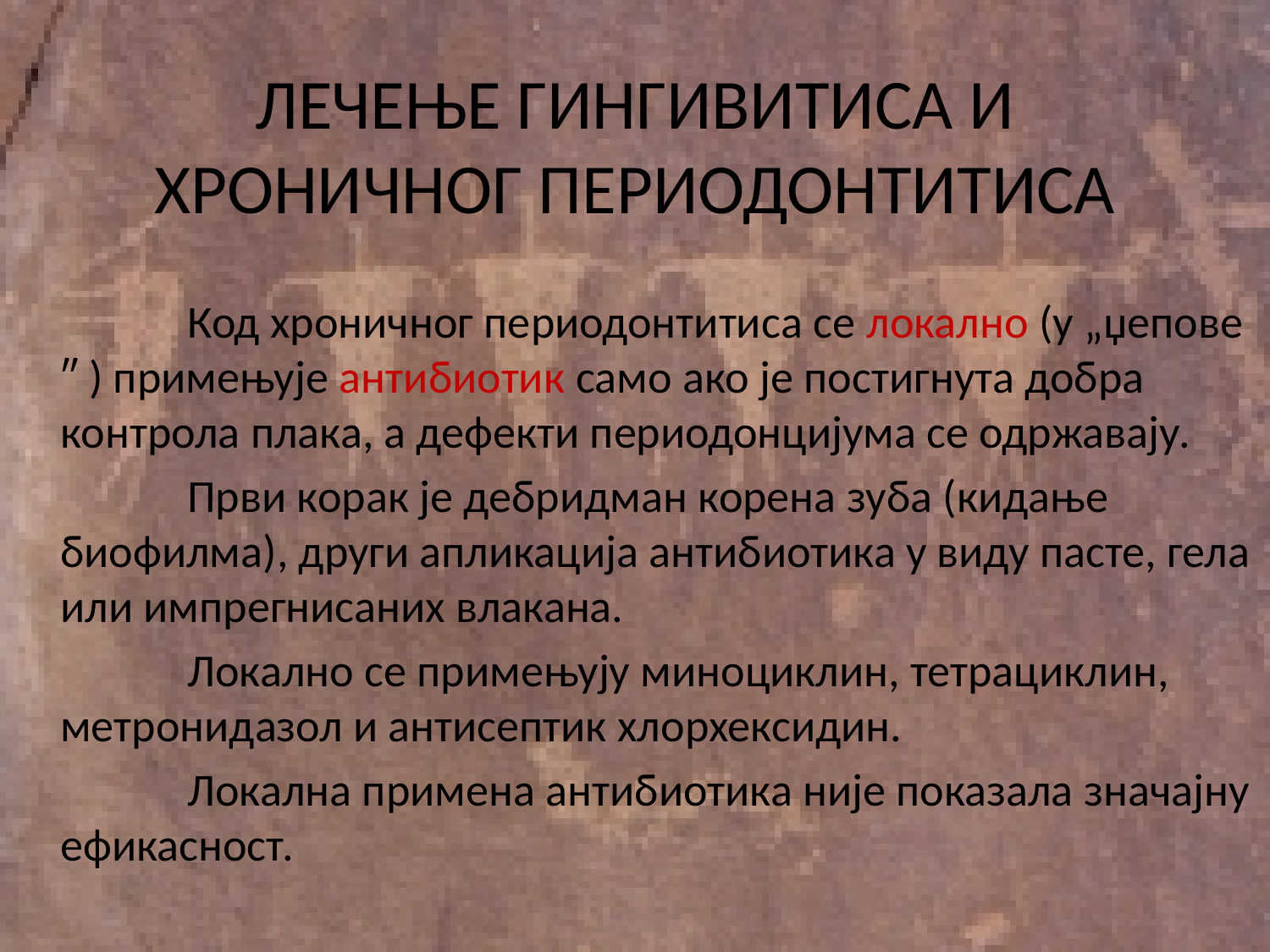

# ЛЕЧЕЊЕ ГИНГИВИТИСА И ХРОНИЧНОГ ПЕРИОДОНТИТИСА
		Код хроничног периодонтитиса се локално (у „џепове″ ) примењује антибиотик само ако је постигнута добра контрола плака, а дефекти периодонцијума се одржавају.
		Први корак је дебридман корена зуба (кидање биофилма), други апликација антибиотика у виду пасте, гела или импрегнисаних влакана.
		Локално се примењују миноциклин, тетрациклин, метронидазол и антисептик хлорхексидин.
		Локална примена антибиотика није показала значајну ефикасност.